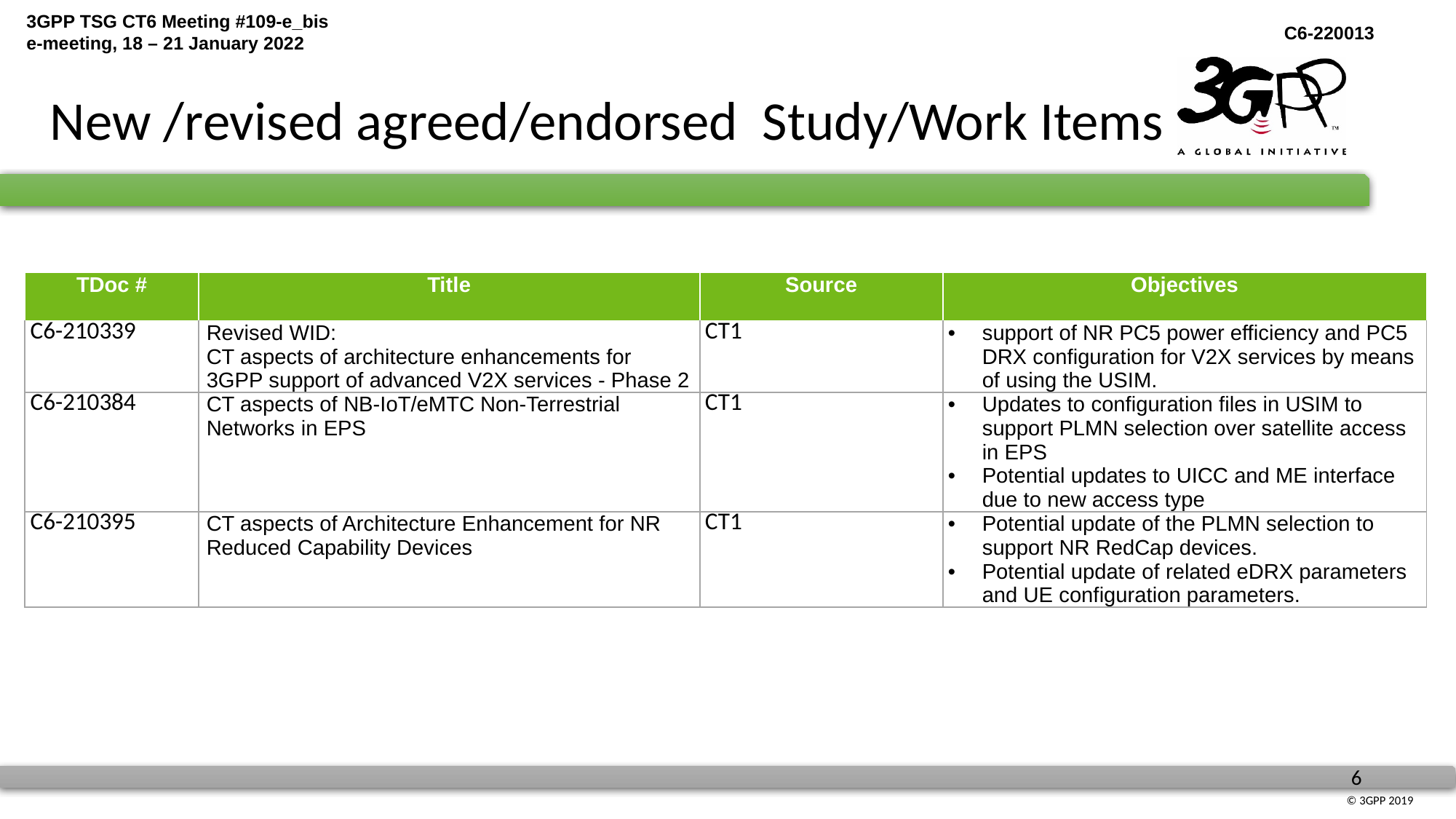

# New /revised agreed/endorsed  Study/Work Items
| TDoc # | Title | Source | Objectives |
| --- | --- | --- | --- |
| C6-210339 | Revised WID: CT aspects of architecture enhancements for 3GPP support of advanced V2X services - Phase 2 | CT1 | support of NR PC5 power efficiency and PC5 DRX configuration for V2X services by means of using the USIM. |
| C6-210384 | CT aspects of NB-IoT/eMTC Non-Terrestrial Networks in EPS | CT1 | Updates to configuration files in USIM to support PLMN selection over satellite access in EPS Potential updates to UICC and ME interface due to new access type |
| C6-210395 | CT aspects of Architecture Enhancement for NR Reduced Capability Devices | CT1 | Potential update of the PLMN selection to support NR RedCap devices. Potential update of related eDRX parameters and UE configuration parameters. |